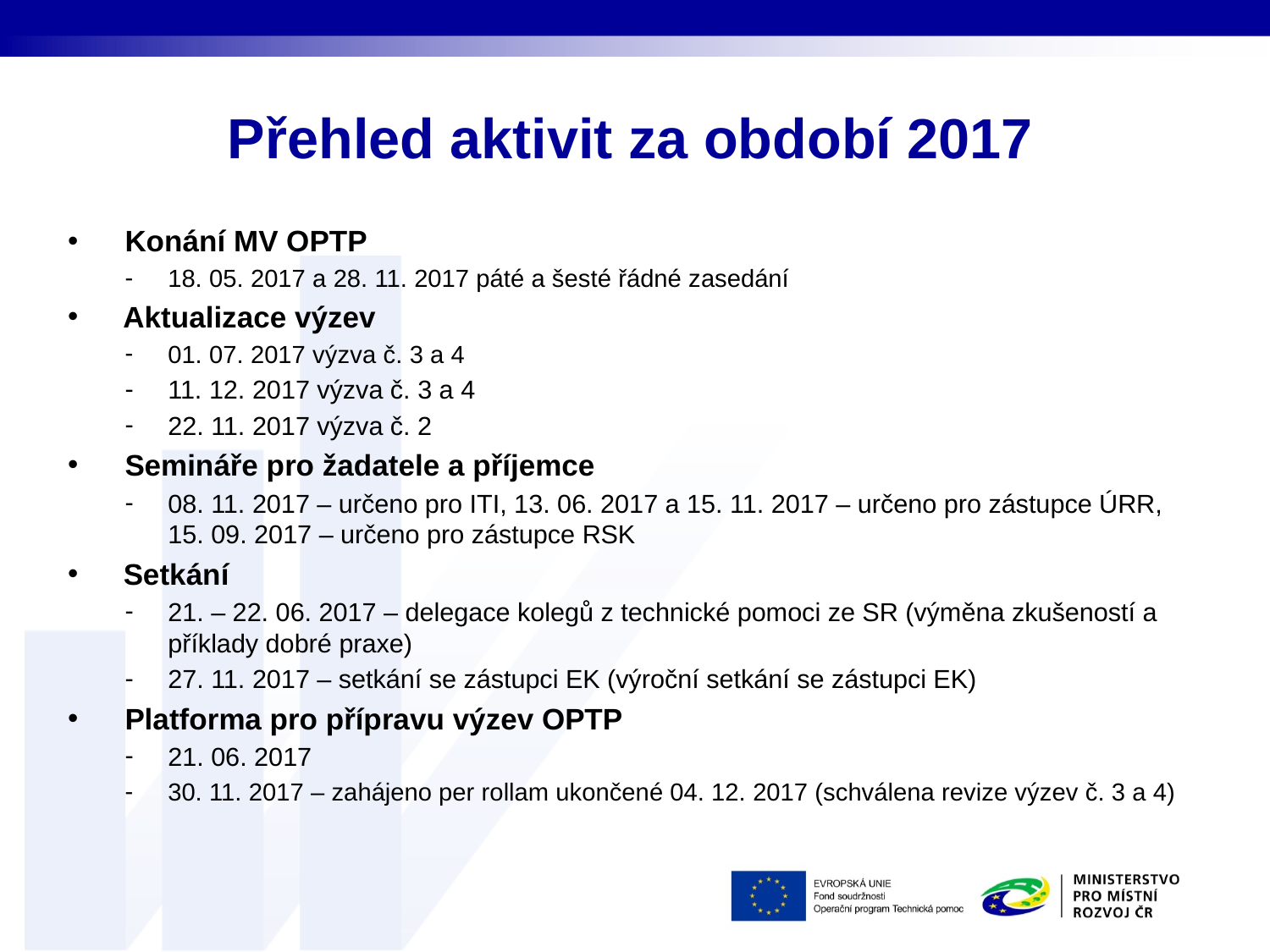

# Přehled aktivit za období 2017
Konání MV OPTP
18. 05. 2017 a 28. 11. 2017 páté a šesté řádné zasedání
Aktualizace výzev
01. 07. 2017 výzva č. 3 a 4
11. 12. 2017 výzva č. 3 a 4
22. 11. 2017 výzva č. 2
Semináře pro žadatele a příjemce
08. 11. 2017 – určeno pro ITI, 13. 06. 2017 a 15. 11. 2017 – určeno pro zástupce ÚRR, 15. 09. 2017 – určeno pro zástupce RSK
Setkání
21. – 22. 06. 2017 – delegace kolegů z technické pomoci ze SR (výměna zkušeností a příklady dobré praxe)
27. 11. 2017 – setkání se zástupci EK (výroční setkání se zástupci EK)
Platforma pro přípravu výzev OPTP
21. 06. 2017
30. 11. 2017 – zahájeno per rollam ukončené 04. 12. 2017 (schválena revize výzev č. 3 a 4)